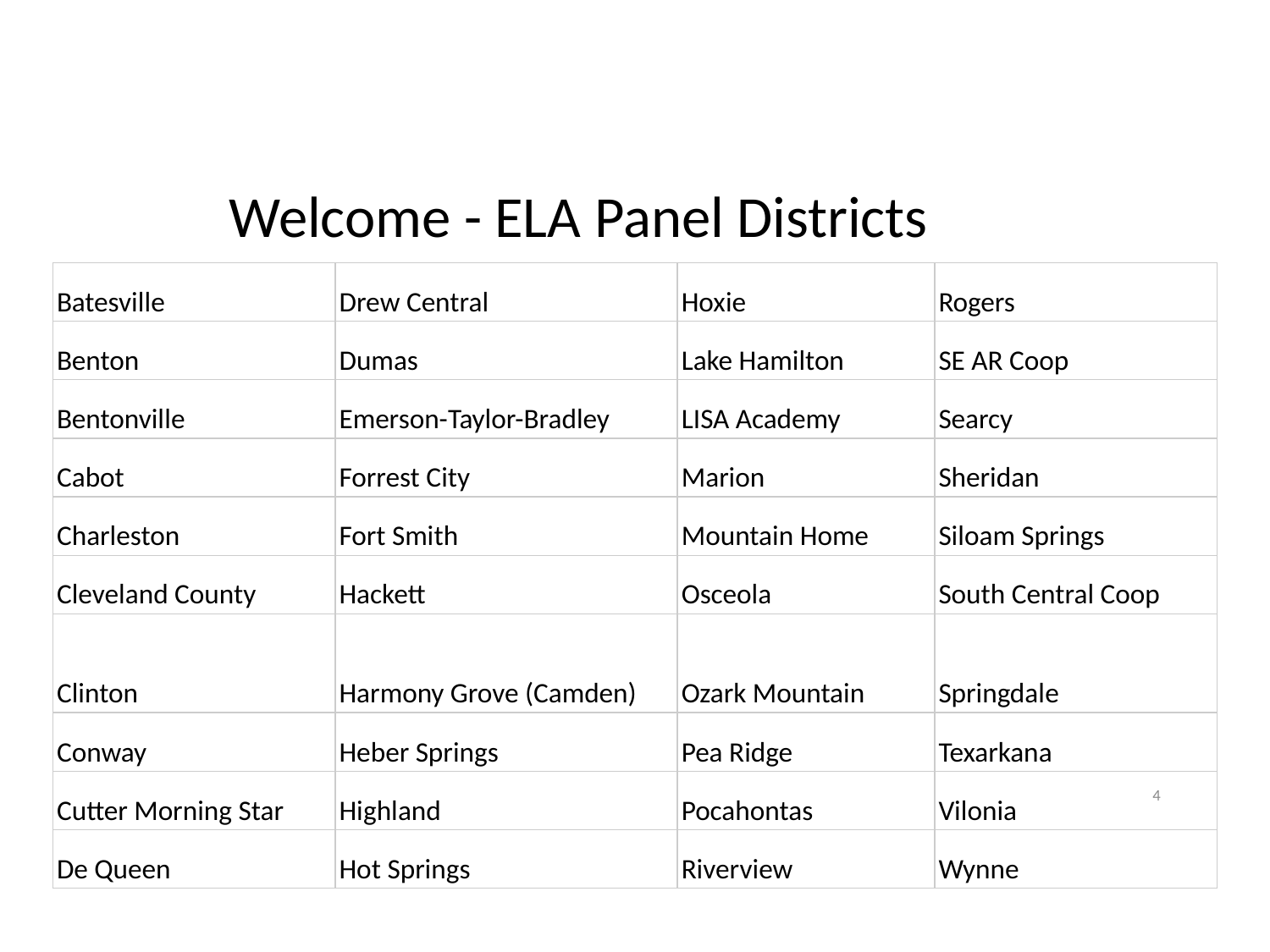

# Welcome - ELA Panel Districts
| Batesville | Drew Central | Hoxie | Rogers |
| --- | --- | --- | --- |
| Benton | Dumas | Lake Hamilton | SE AR Coop |
| Bentonville | Emerson-Taylor-Bradley | LISA Academy | Searcy |
| Cabot | Forrest City | Marion | Sheridan |
| Charleston | Fort Smith | Mountain Home | Siloam Springs |
| Cleveland County | Hackett | Osceola | South Central Coop |
| Clinton | Harmony Grove (Camden) | Ozark Mountain | Springdale |
| Conway | Heber Springs | Pea Ridge | Texarkana |
| Cutter Morning Star | Highland | Pocahontas | Vilonia |
| De Queen | Hot Springs | Riverview | Wynne |
4